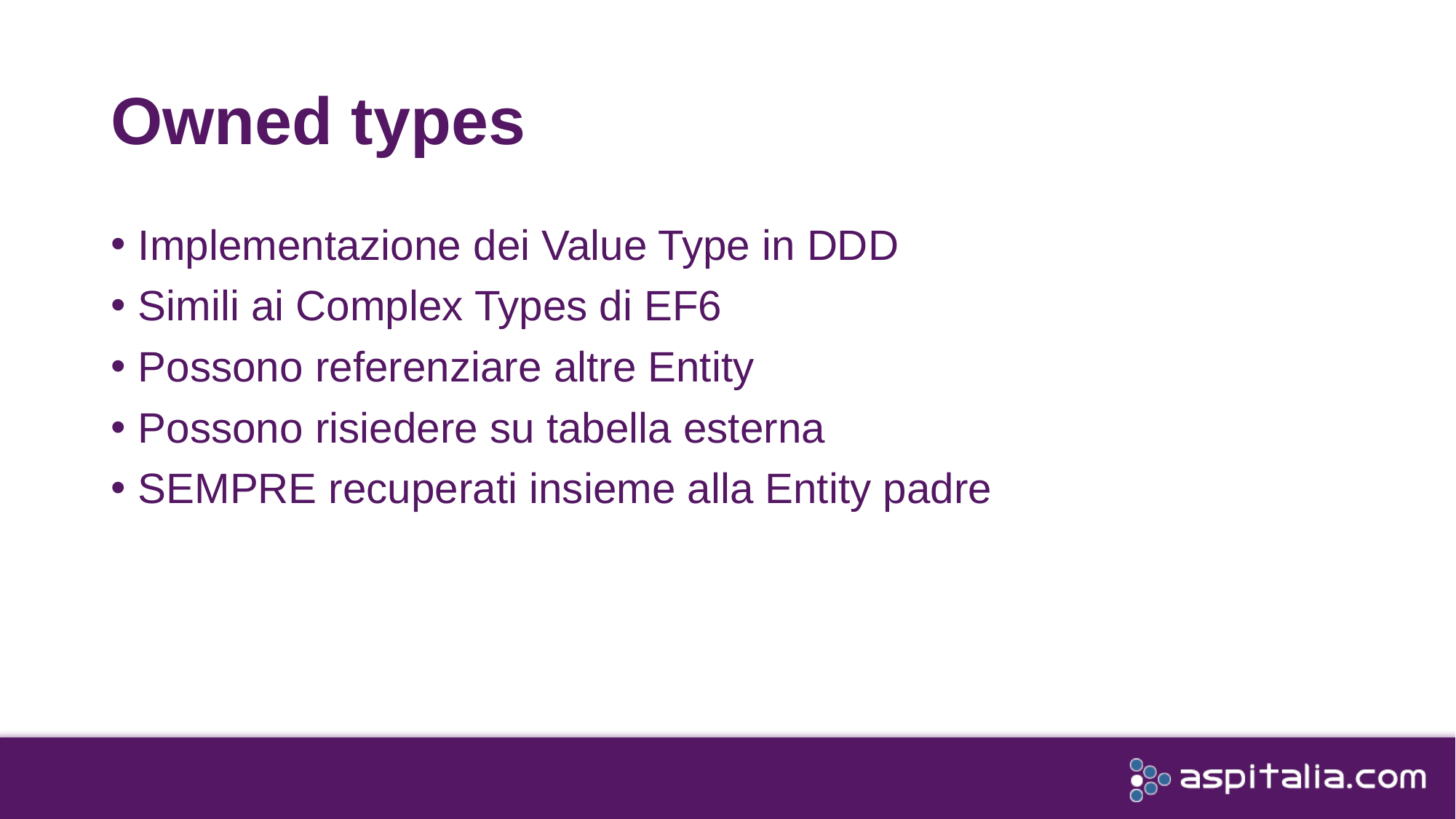

# Owned types
Implementazione dei Value Type in DDD
Simili ai Complex Types di EF6
Possono referenziare altre Entity
Possono risiedere su tabella esterna
SEMPRE recuperati insieme alla Entity padre